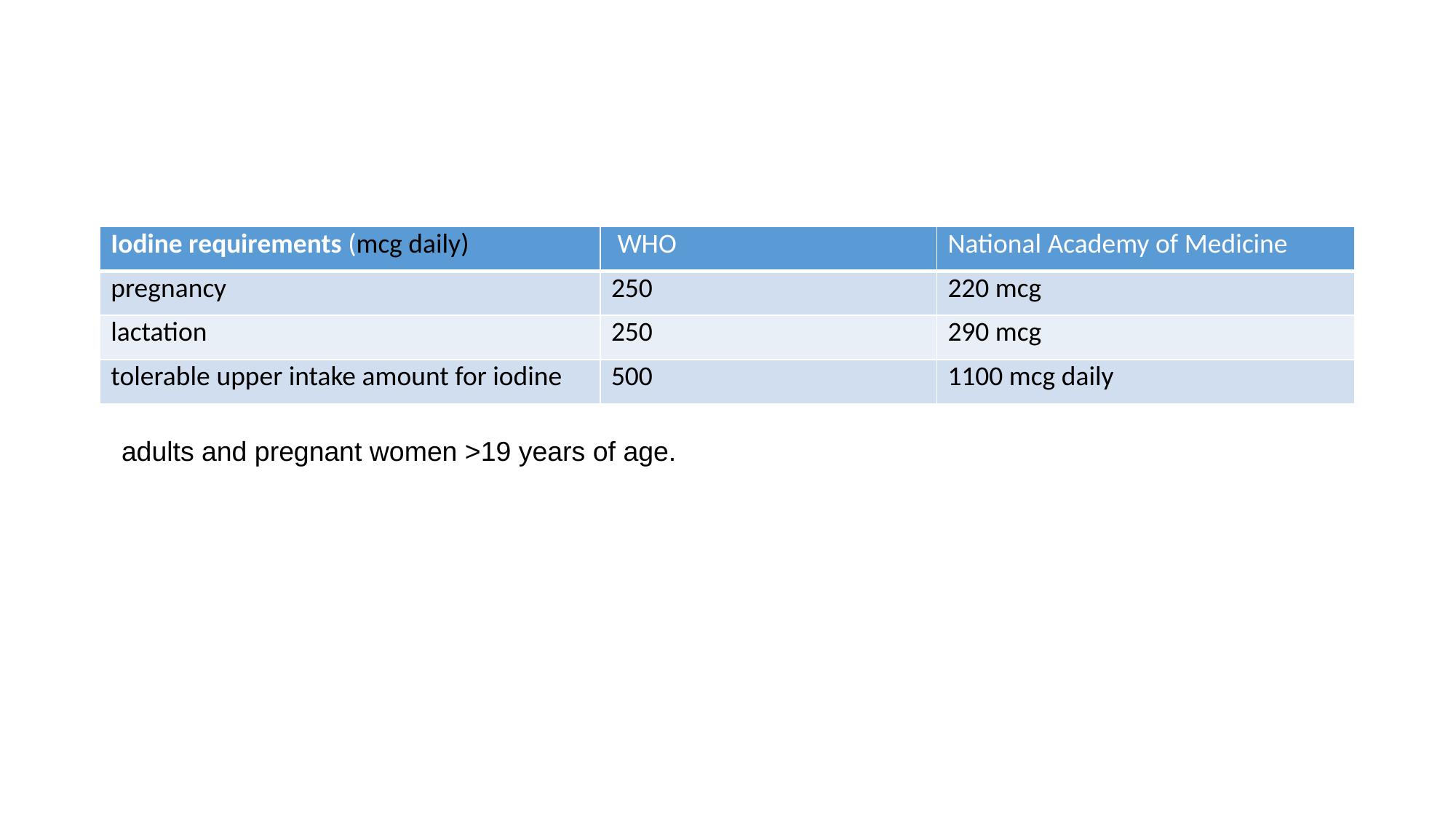

#
| Iodine requirements (mcg daily) | WHO | National Academy of Medicine |
| --- | --- | --- |
| pregnancy | 250 | 220 mcg |
| lactation | 250 | 290 mcg |
| tolerable upper intake amount for iodine | 500 | 1100 mcg daily |
 adults and pregnant women >19 years of age.